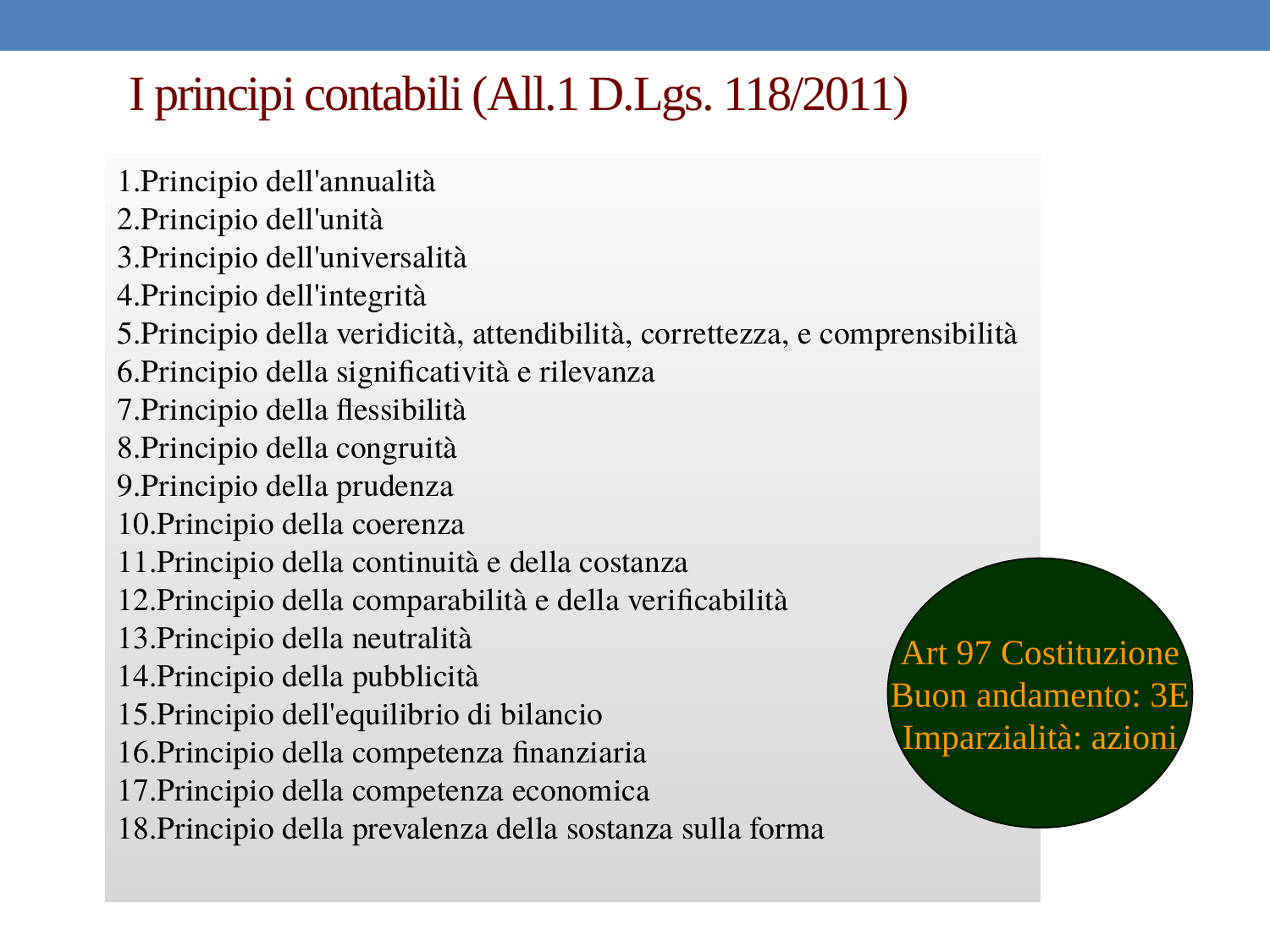

# I principi contabili (All.1 D.Lgs. 118/2011)
Principio dell'annualità
Principio dell'unità
Principio dell'universalità
Principio dell'integrità
Principio della veridicità, attendibilità, correttezza, e comprensibilità
Principio della significatività e rilevanza
Principio della flessibilità
Principio della congruità
Principio della prudenza
Principio della coerenza
Principio della continuità e della costanza
Principio della comparabilità e della verificabilità
Principio della neutralità
Principio della pubblicità
Principio dell'equilibrio di bilancio
Principio della competenza finanziaria
Principio della competenza economica
Principio della prevalenza della sostanza sulla forma

Art 97 Costituzione
Buon andamento: 3E
Imparzialità: azioni